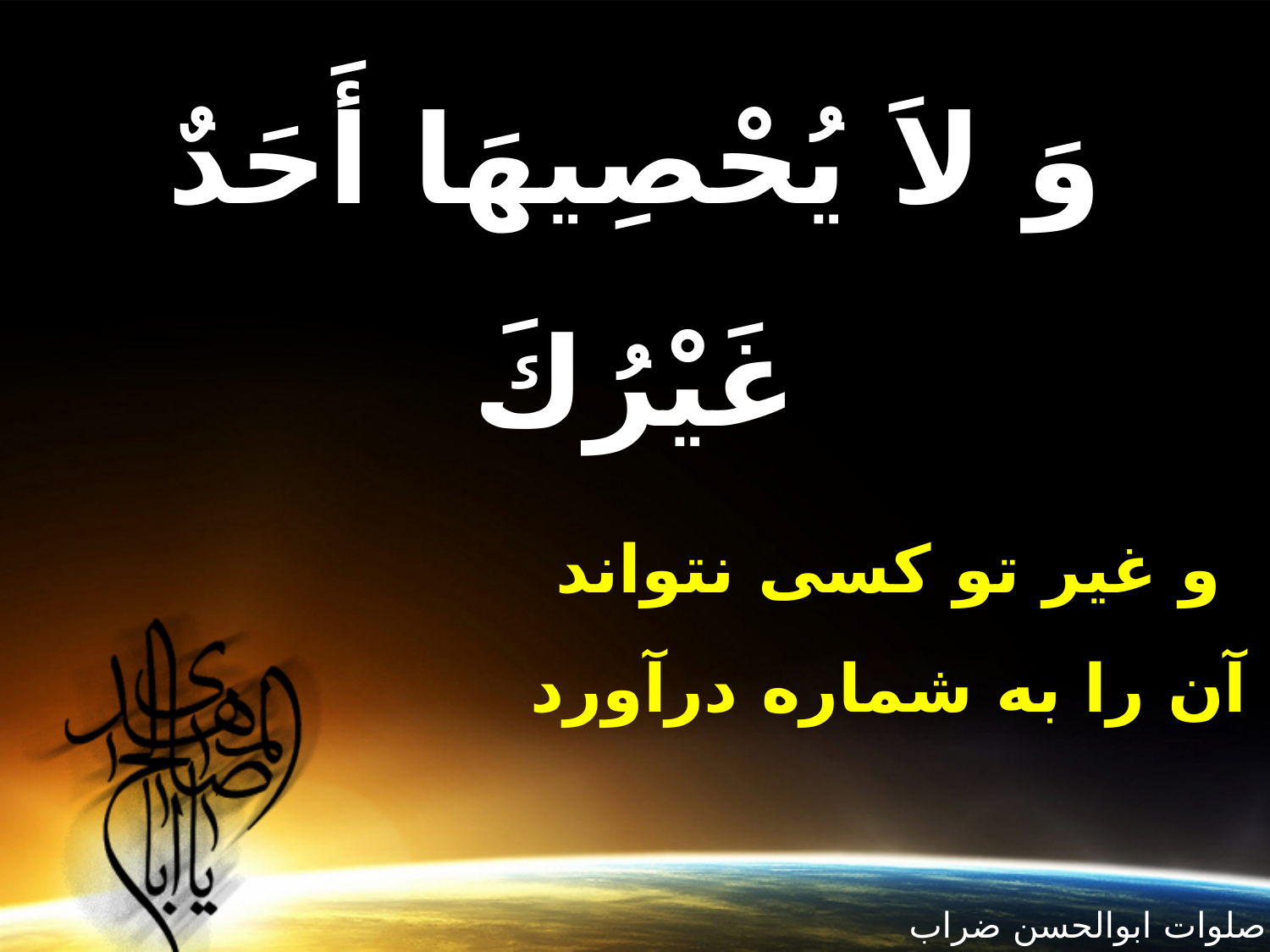

وَ لاَ يُحْصِيهَا أَحَدٌ غَيْرُكَ‏
و غير تو كسى نتواند آن را به شماره درآورد